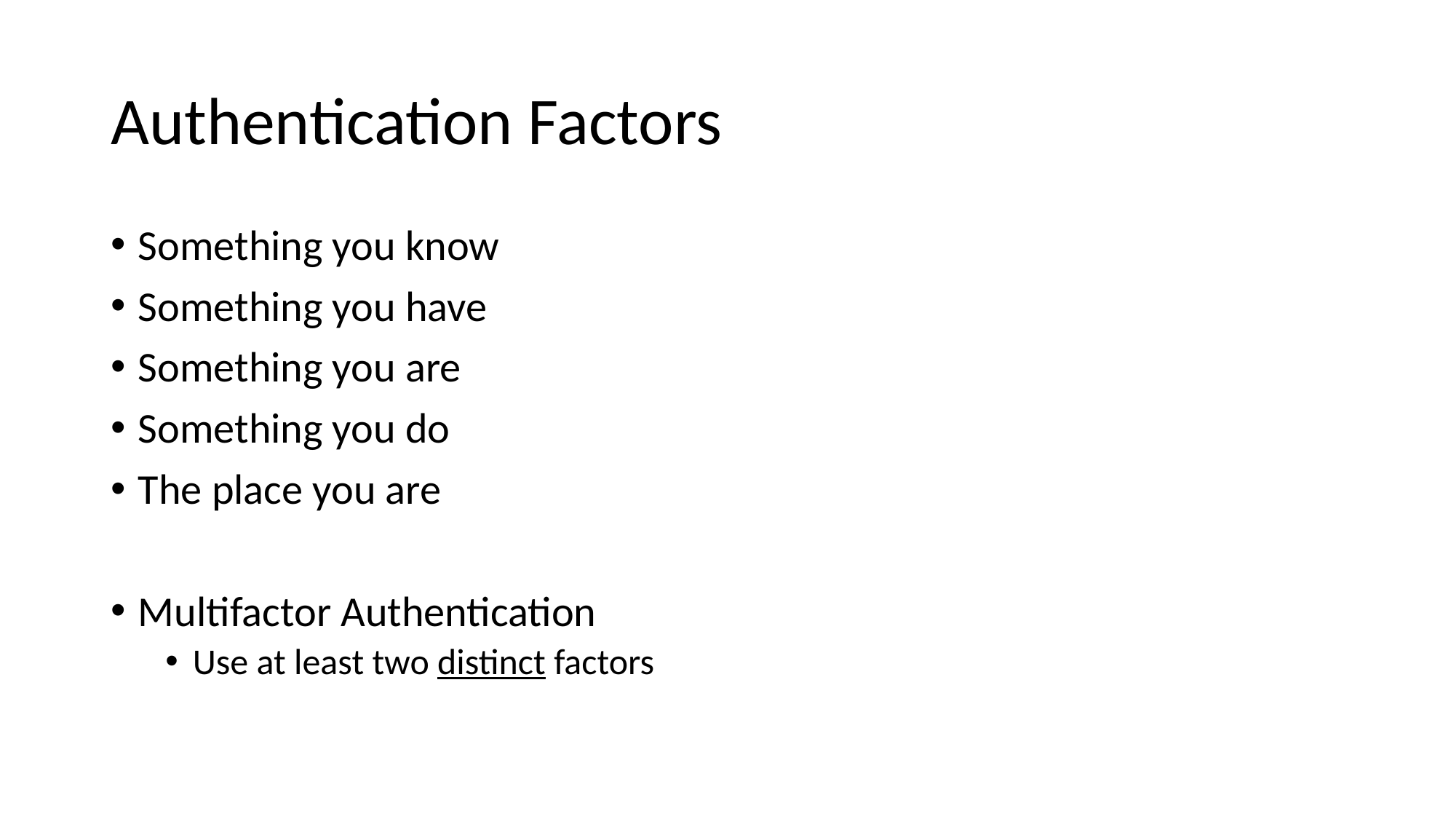

# Authentication Factors
Something you know
Something you have
Something you are
Something you do
The place you are

Multifactor Authentication
Use at least two distinct factors